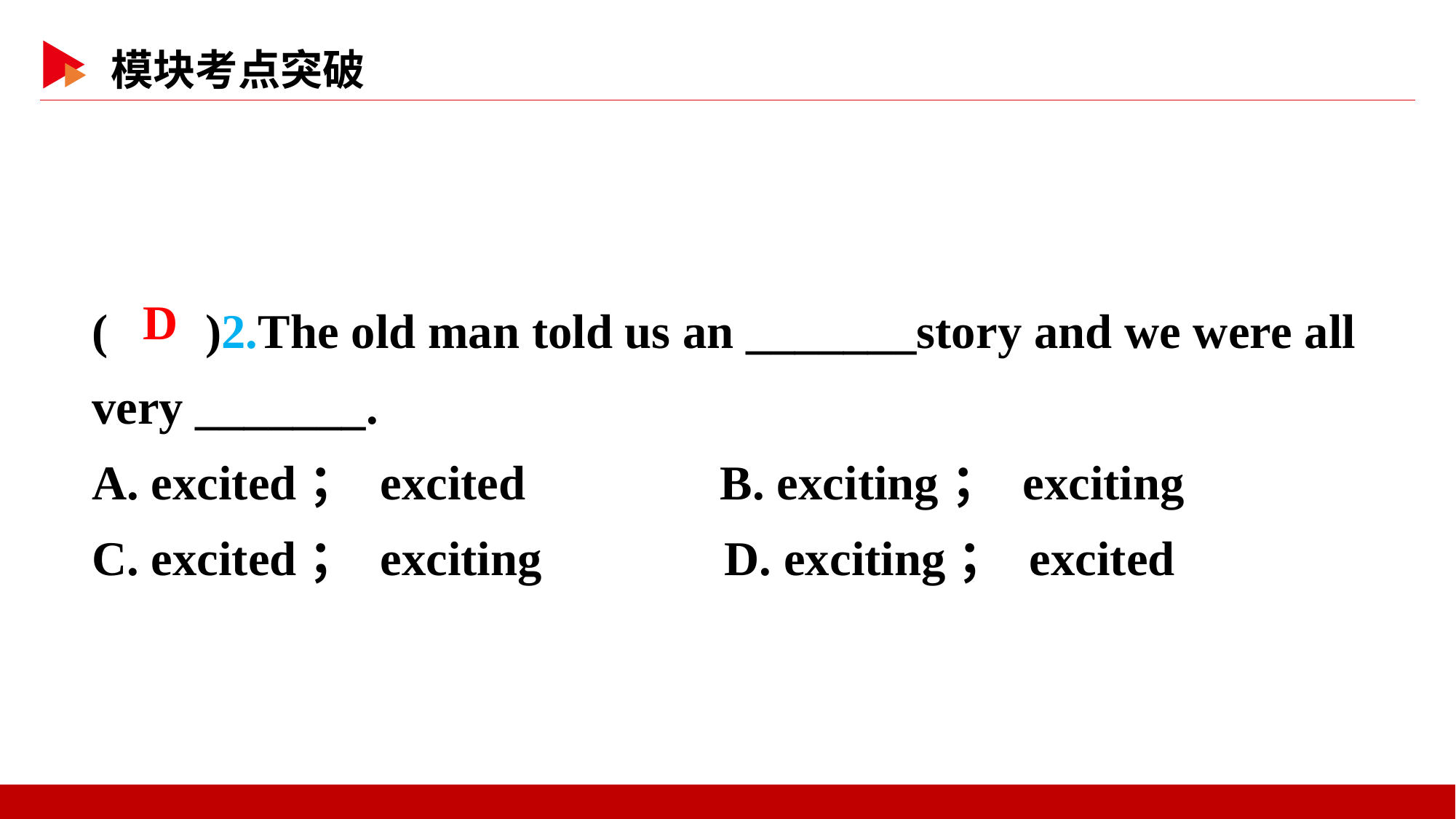

(        )2.The old man told us an _______story and we were all very _______.
A. excited； excited                B. exciting； exciting
C. excited； exciting               D. exciting； excited
   D